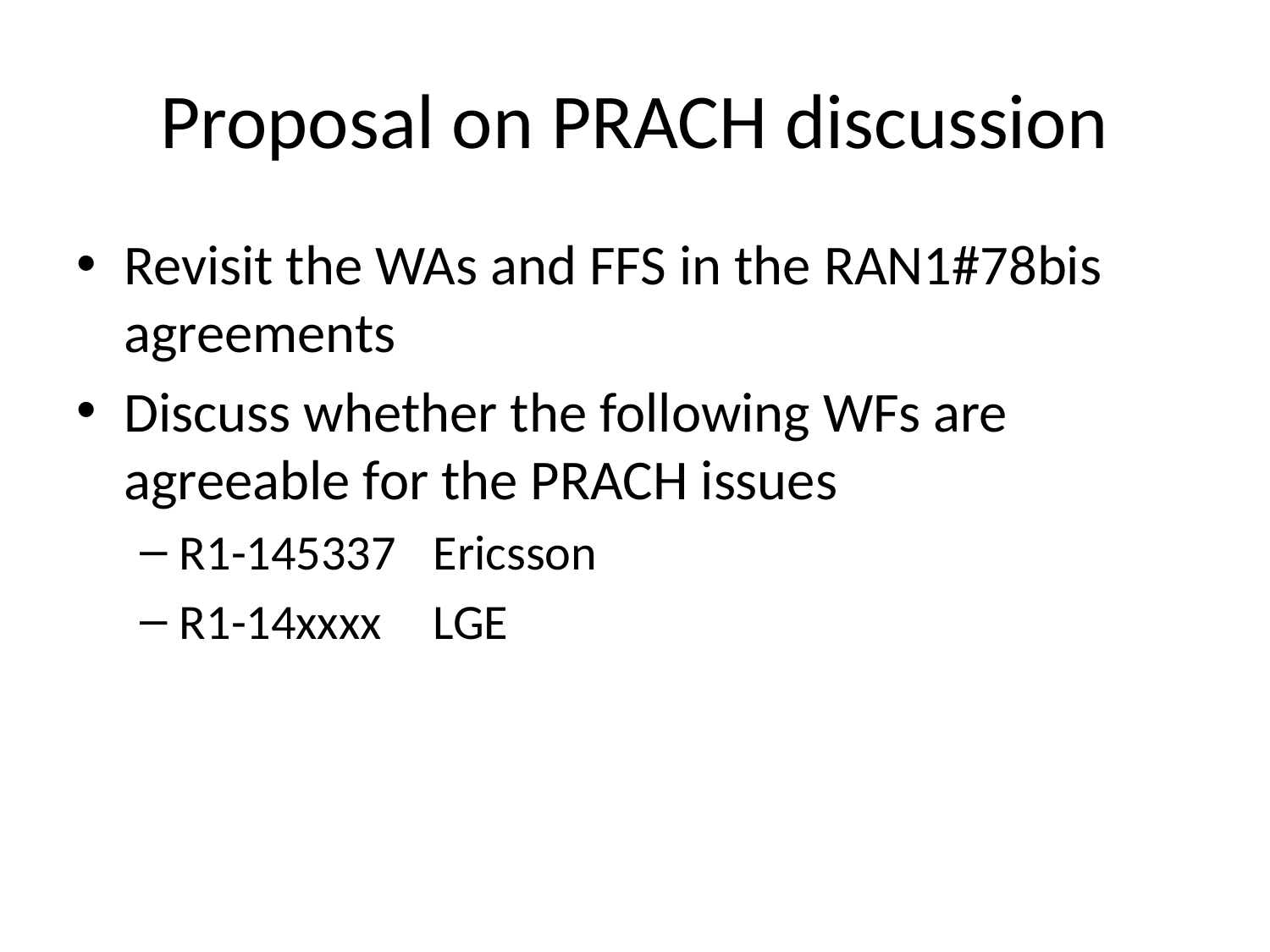

# Proposal on PRACH discussion
Revisit the WAs and FFS in the RAN1#78bis agreements
Discuss whether the following WFs are agreeable for the PRACH issues
R1-145337	Ericsson
R1-14xxxx	LGE